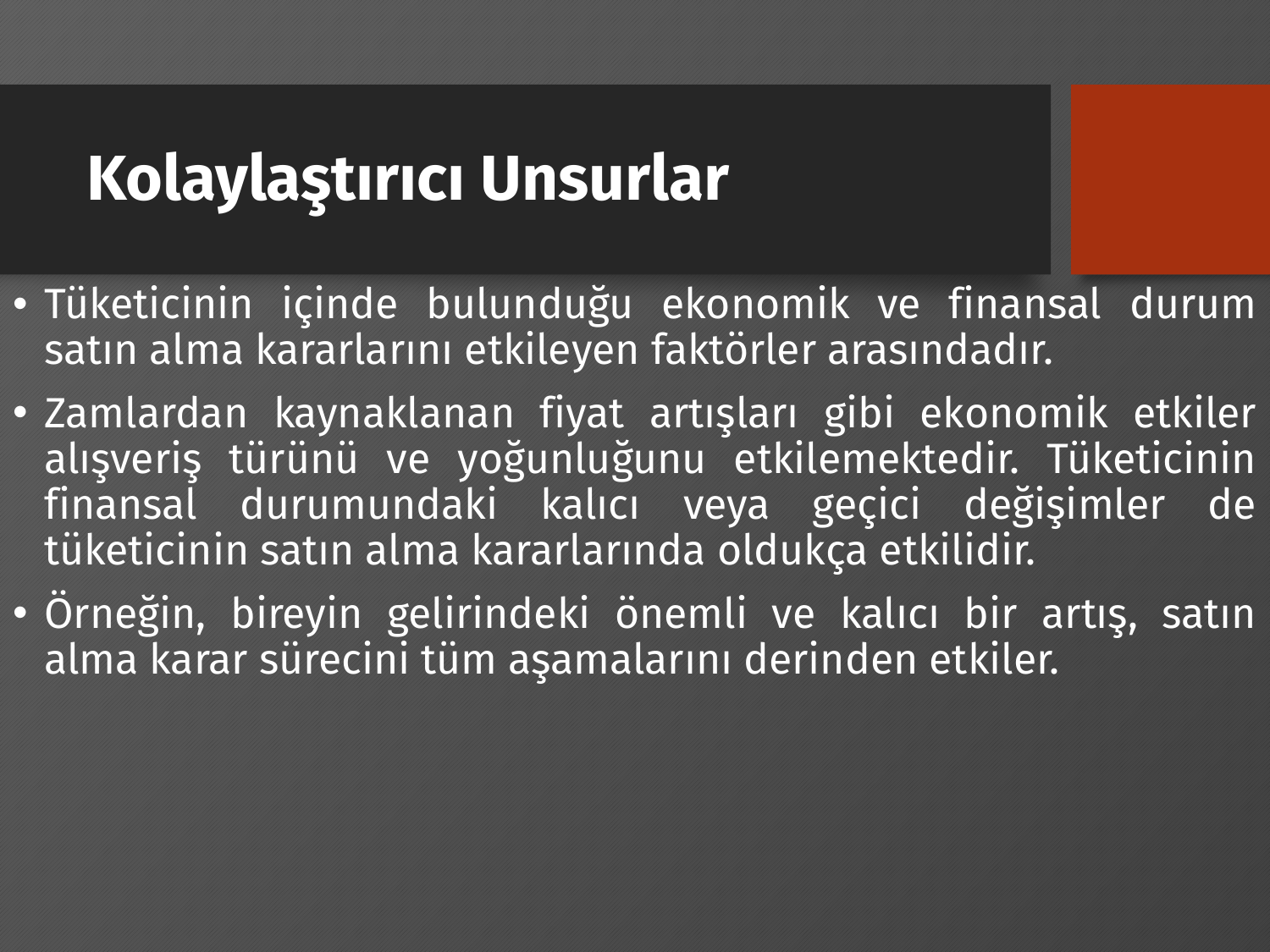

# Kolaylaştırıcı Unsurlar
Tüketicinin içinde bulunduğu ekonomik ve finansal durum satın alma kararlarını etkileyen faktörler arasındadır.
Zamlardan kaynaklanan fiyat artışları gibi ekonomik etkiler alışveriş türünü ve yoğunluğunu etkilemektedir. Tüketicinin finansal durumundaki kalıcı veya geçici değişimler de tüketicinin satın alma kararlarında oldukça etkilidir.
Örneğin, bireyin gelirindeki önemli ve kalıcı bir artış, satın alma karar sürecini tüm aşamalarını derinden etkiler.